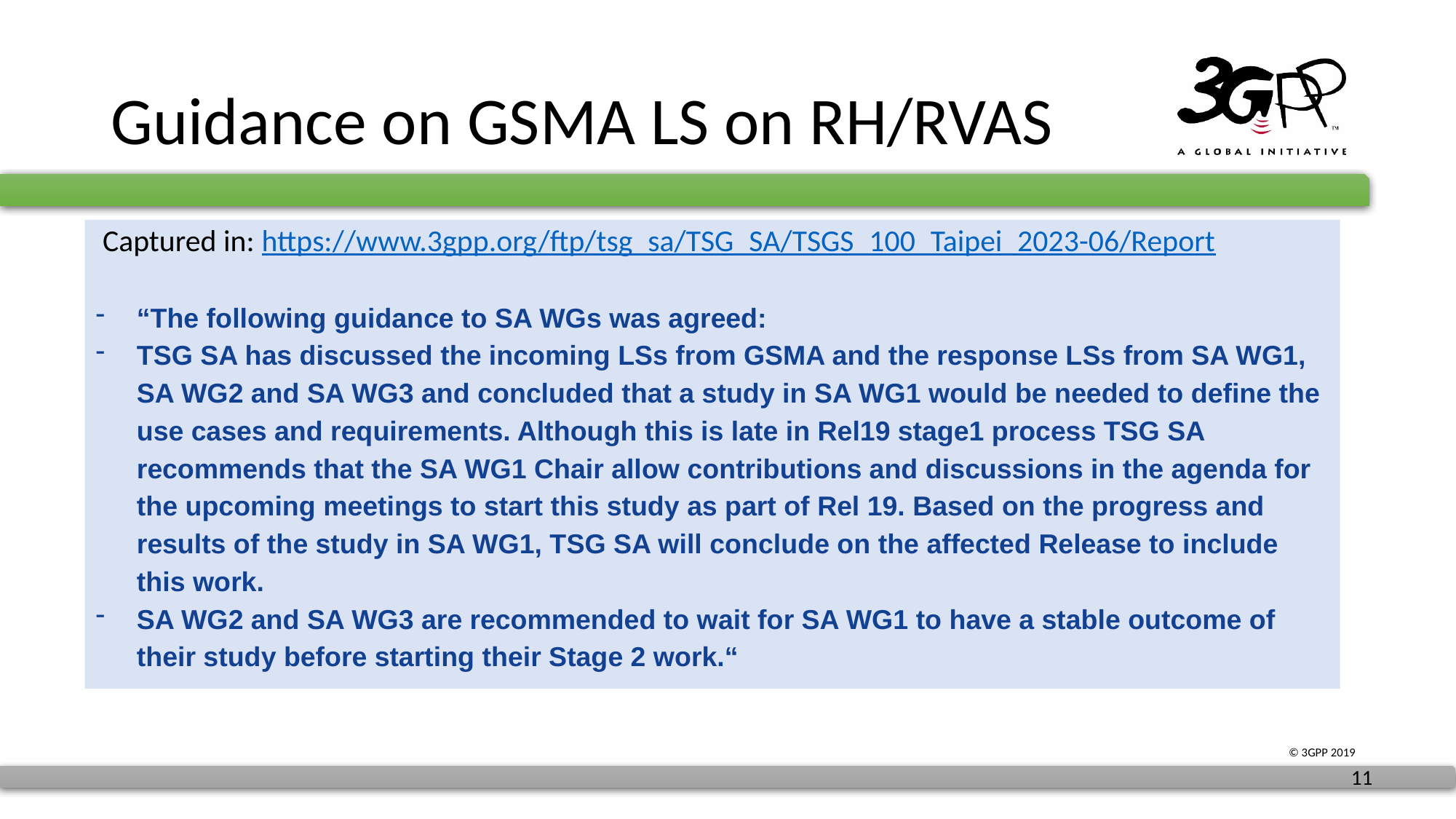

# Guidance on GSMA LS on RH/RVAS
 Captured in: https://www.3gpp.org/ftp/tsg_sa/TSG_SA/TSGS_100_Taipei_2023-06/Report

“The following guidance to SA WGs was agreed:
TSG SA has discussed the incoming LSs from GSMA and the response LSs from SA WG1, SA WG2 and SA WG3 and concluded that a study in SA WG1 would be needed to define the use cases and requirements. Although this is late in Rel19 stage1 process TSG SA recommends that the SA WG1 Chair allow contributions and discussions in the agenda for the upcoming meetings to start this study as part of Rel 19. Based on the progress and results of the study in SA WG1, TSG SA will conclude on the affected Release to include this work.
SA WG2 and SA WG3 are recommended to wait for SA WG1 to have a stable outcome of their study before starting their Stage 2 work.“